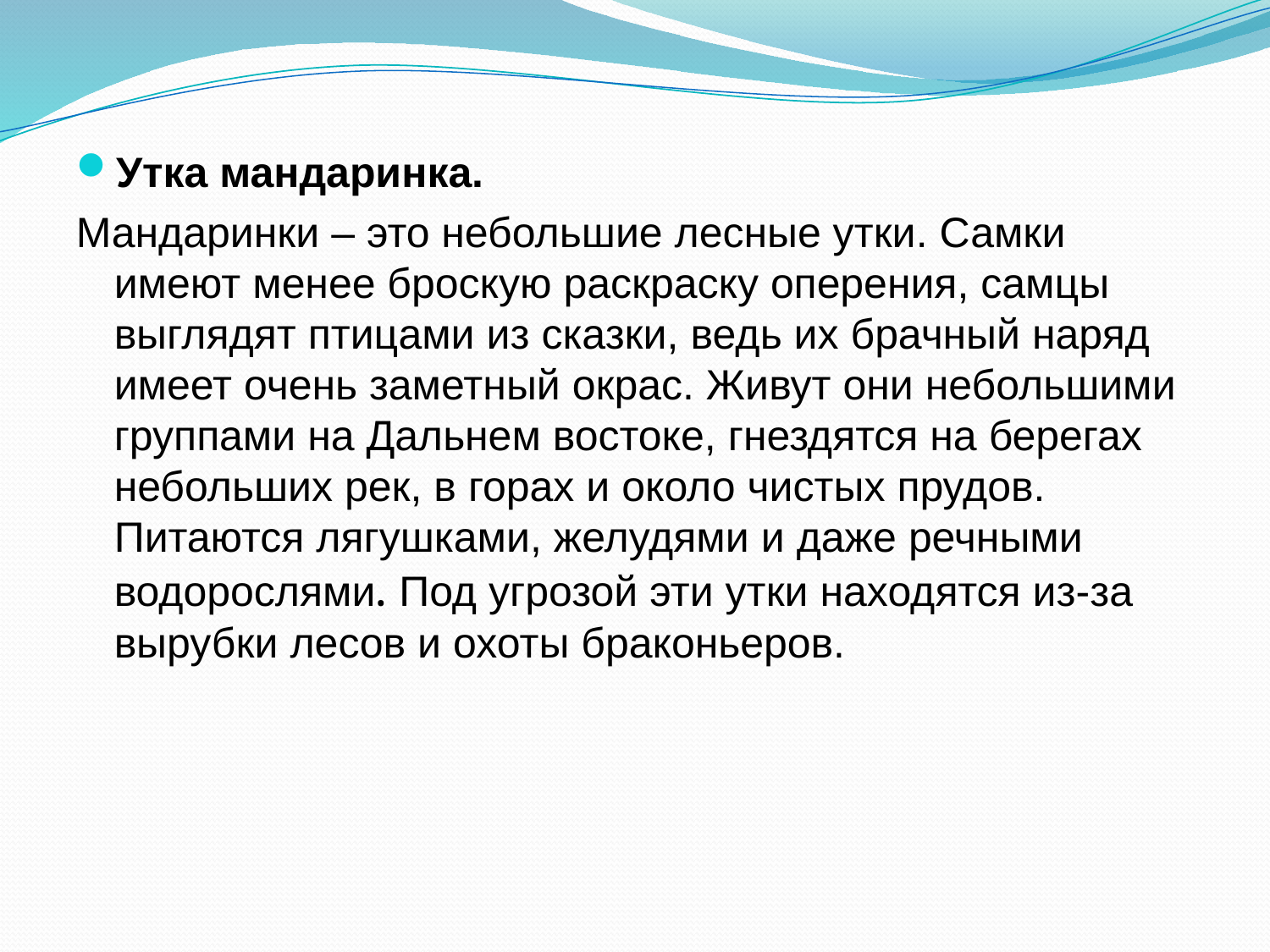

Утка мандаринка.
Мандаринки – это небольшие лесные утки. Самки имеют менее броскую раскраску оперения, самцы выглядят птицами из сказки, ведь их брачный наряд имеет очень заметный окрас. Живут они небольшими группами на Дальнем востоке, гнездятся на берегах небольших рек, в горах и около чистых прудов. Питаются лягушками, желудями и даже речными водорослями. Под угрозой эти утки находятся из-за вырубки лесов и охоты браконьеров.